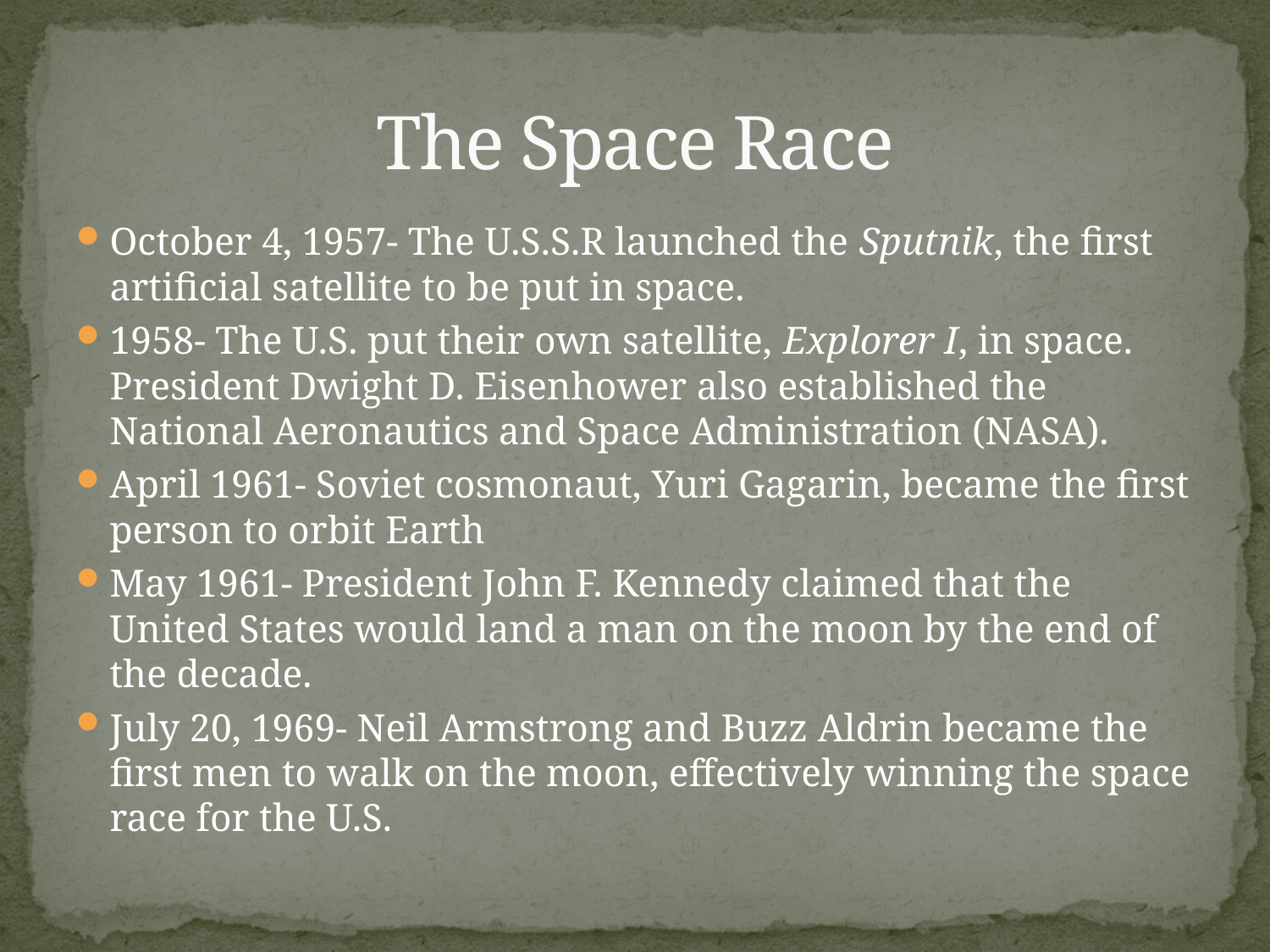

# The Space Race
October 4, 1957- The U.S.S.R launched the Sputnik, the first artificial satellite to be put in space.
1958- The U.S. put their own satellite, Explorer I, in space. President Dwight D. Eisenhower also established the National Aeronautics and Space Administration (NASA).
April 1961- Soviet cosmonaut, Yuri Gagarin, became the first person to orbit Earth
May 1961- President John F. Kennedy claimed that the United States would land a man on the moon by the end of the decade.
July 20, 1969- Neil Armstrong and Buzz Aldrin became the first men to walk on the moon, effectively winning the space race for the U.S.